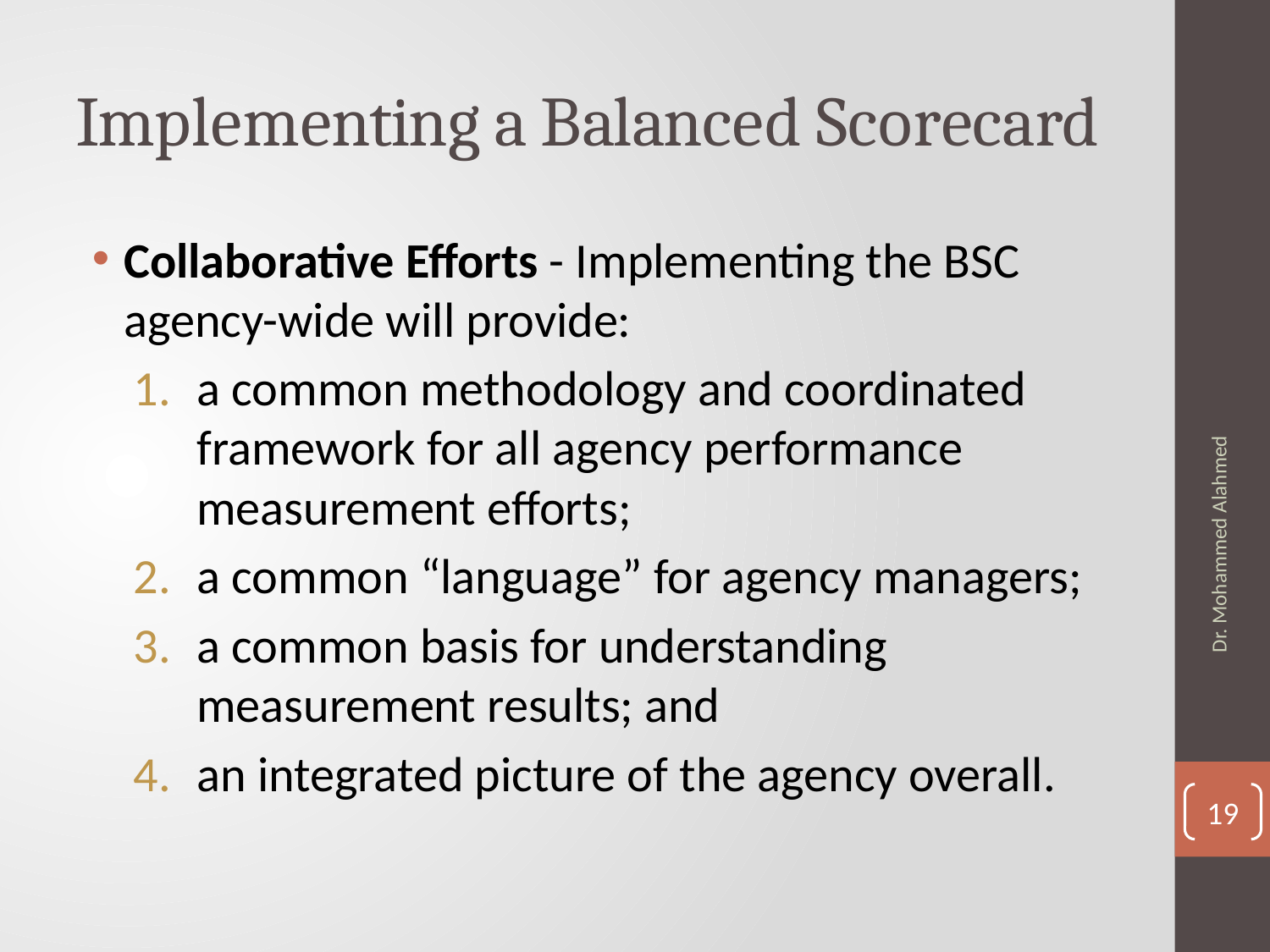

# Implementing a Balanced Scorecard
Collaborative Efforts - Implementing the BSC agency-wide will provide:
a common methodology and coordinated framework for all agency performance measurement efforts;
a common “language” for agency managers;
a common basis for understanding measurement results; and
an integrated picture of the agency overall.

Dr. Mohammed Alahmed
19